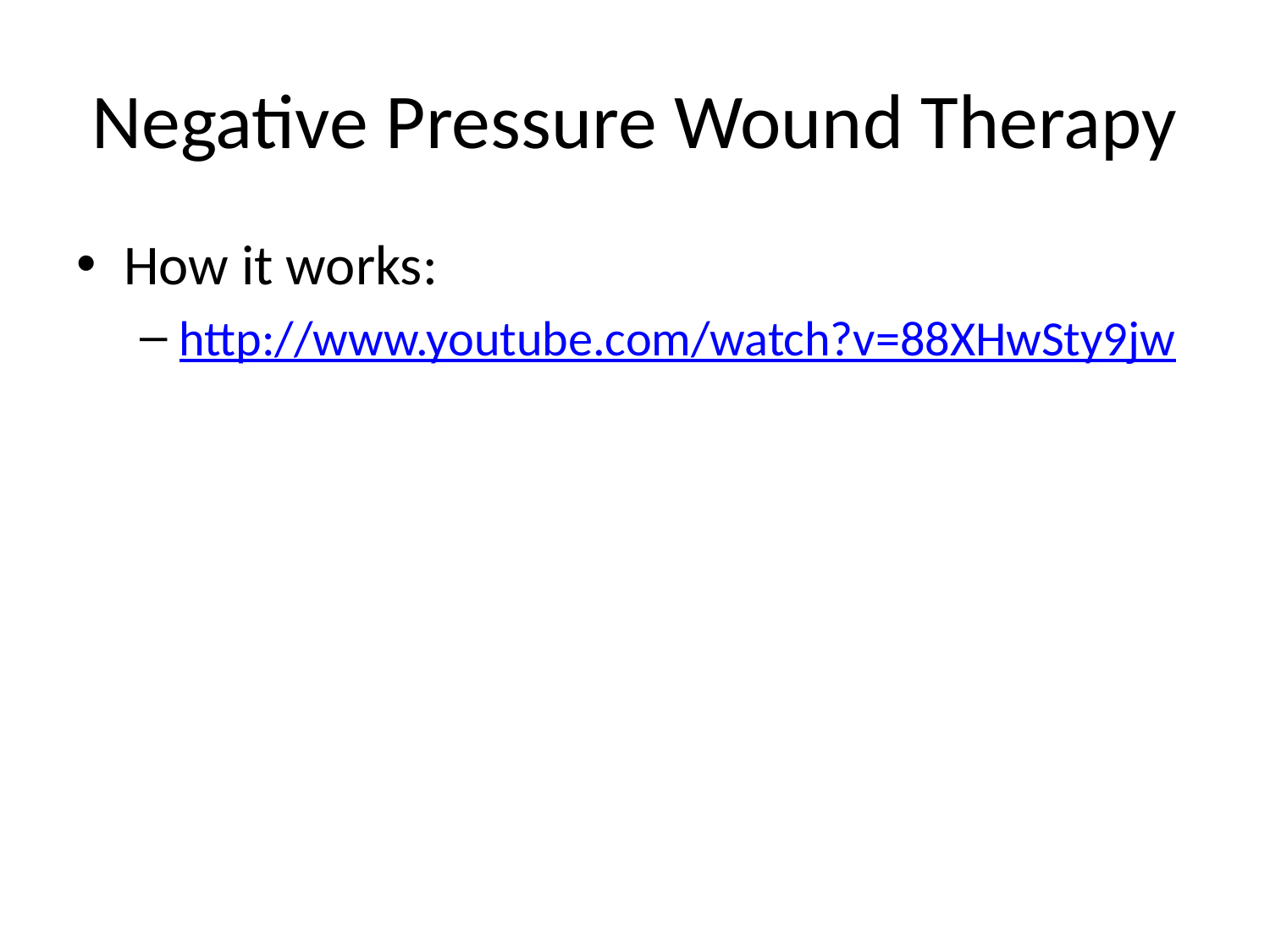

# Negative Pressure Wound Therapy
How it works:
http://www.youtube.com/watch?v=88XHwSty9jw